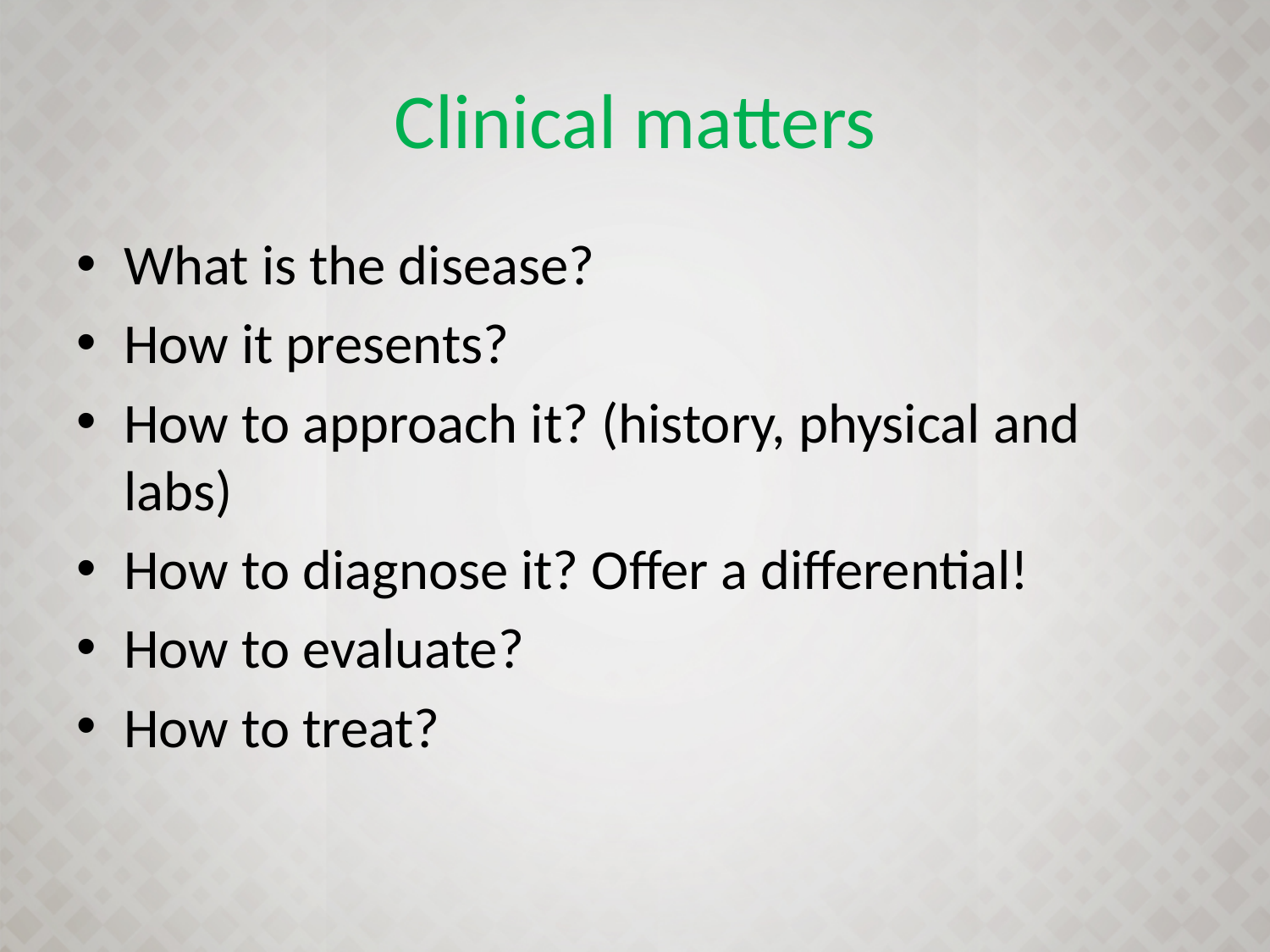

# Clinical matters
What is the disease?
How it presents?
How to approach it? (history, physical and labs)
How to diagnose it? Offer a differential!
How to evaluate?
How to treat?